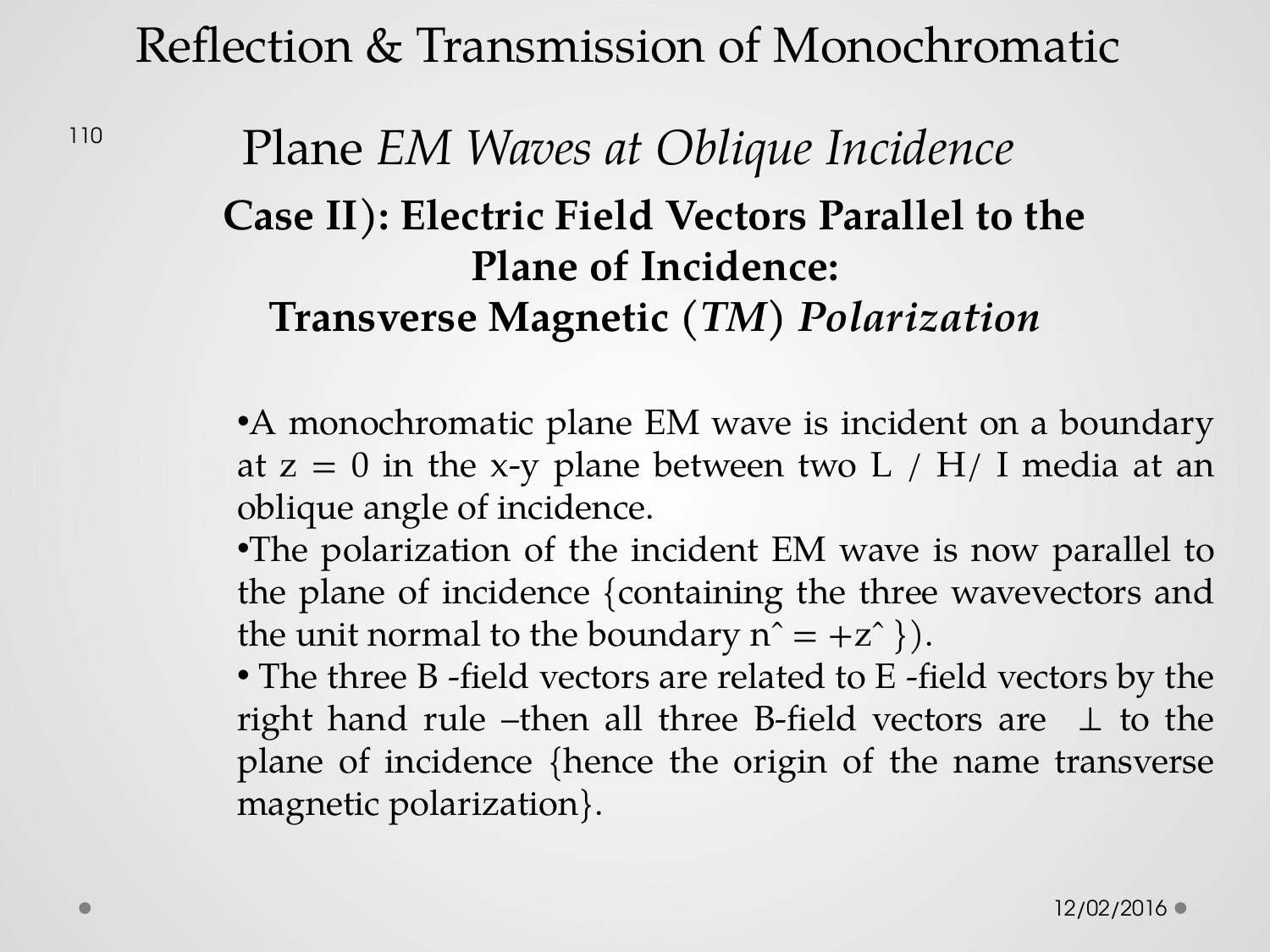

# Reflection & Transmission of Monochromatic Plane EM Waves at Oblique Incidence
110
Case II): Electric Field Vectors Parallel to the Plane of Incidence:
Transverse Magnetic (TM) Polarization
A monochromatic plane EM wave is incident on a boundary at z = 0 in the x-y plane between two L / H/ I media at an oblique angle of incidence.
The polarization of the incident EM wave is now parallel to the plane of incidence {containing the three wavevectors and the unit normal to the boundary nˆ = +zˆ }).
 The three B -field vectors are related to E -field vectors by the right hand rule –then all three B-field vectors are  ⊥ to the plane of incidence {hence the origin of the name transverse magnetic polarization}.
12/02/2016